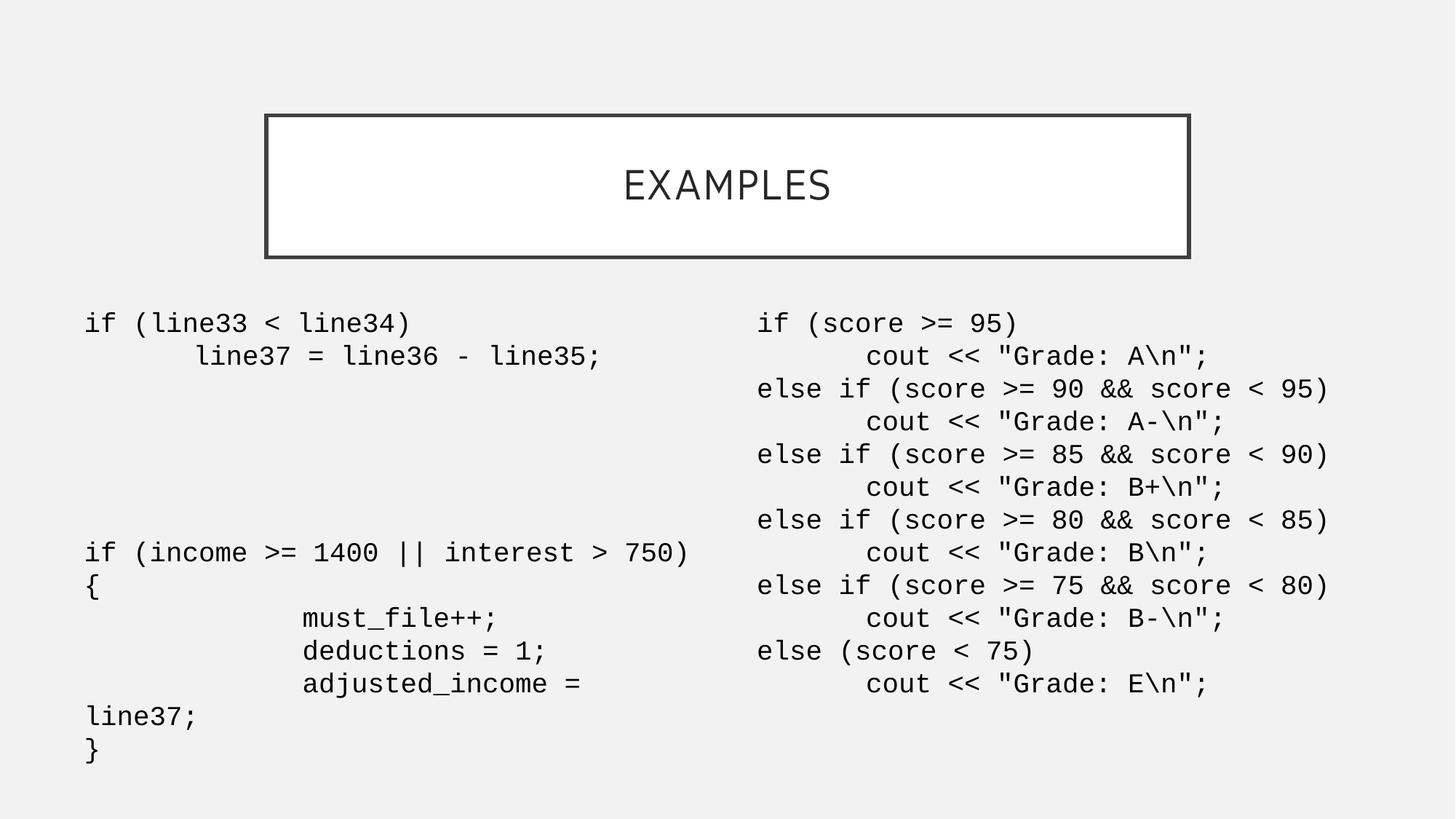

# Examples
if (line33 < line34)
	line37 = line36 - line35;

if (income >= 1400 || interest > 750)
{
		must_file++;
		deductions = 1;
		adjusted_income = line37;
}
if (score >= 95)
	cout << "Grade: A\n";
else if (score >= 90 && score < 95)
	cout << "Grade: A-\n";
else if (score >= 85 && score < 90)
	cout << "Grade: B+\n";
else if (score >= 80 && score < 85)
	cout << "Grade: B\n";
else if (score >= 75 && score < 80)
	cout << "Grade: B-\n";
else (score < 75)
	cout << "Grade: E\n";